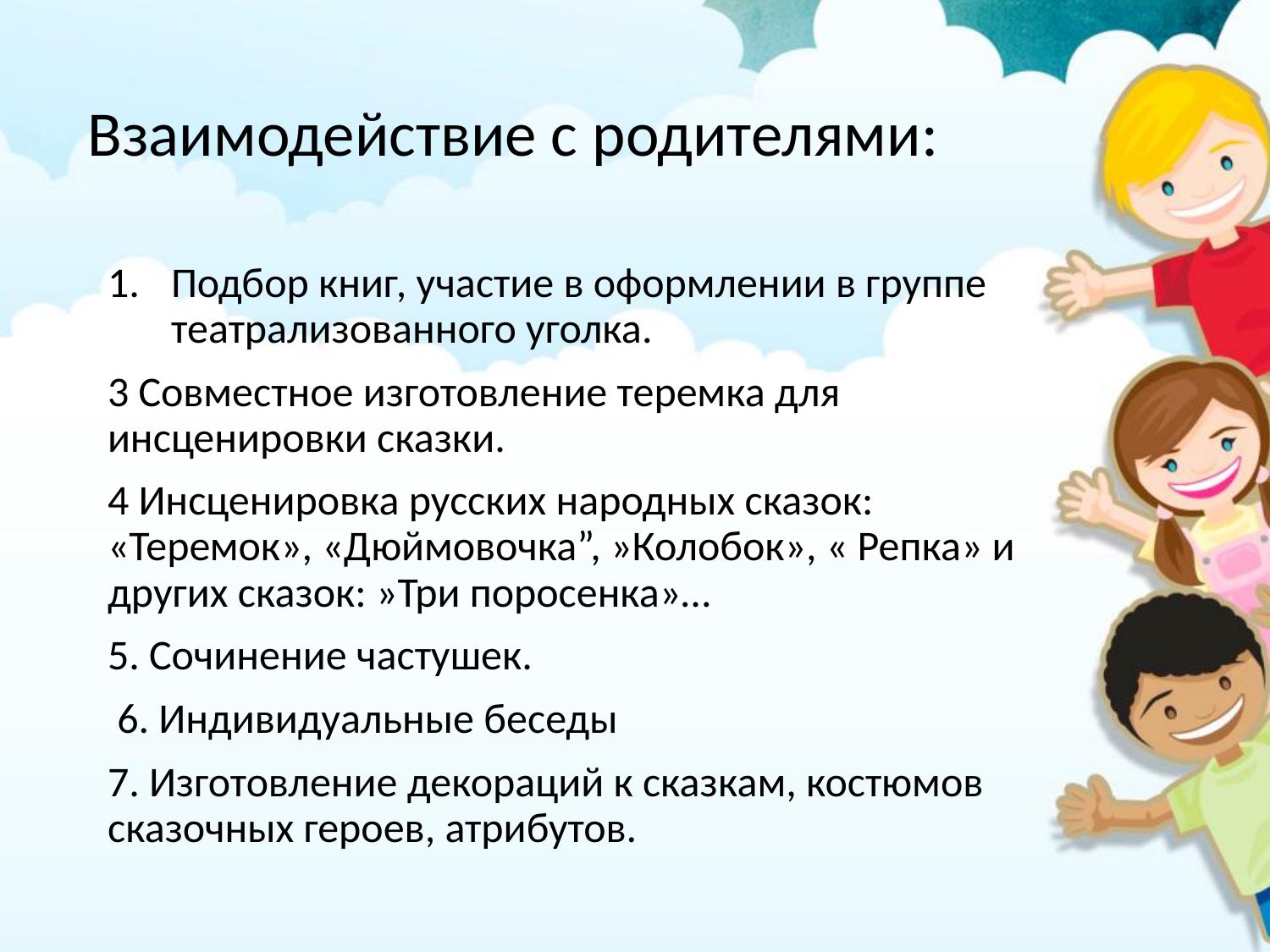

# Взаимодействие с родителями:

Подбор книг, участие в оформлении в группе театрализованного уголка.
3 Совместное изготовление теремка для инсценировки сказки.
4 Инсценировка русских народных сказок: «Теремок», «Дюймовочка”, »Колобок», « Репка» и других сказок: »Три поросенка»…
5. Сочинение частушек.
 6. Индивидуальные беседы
7. Изготовление декораций к сказкам, костюмов сказочных героев, атрибутов.